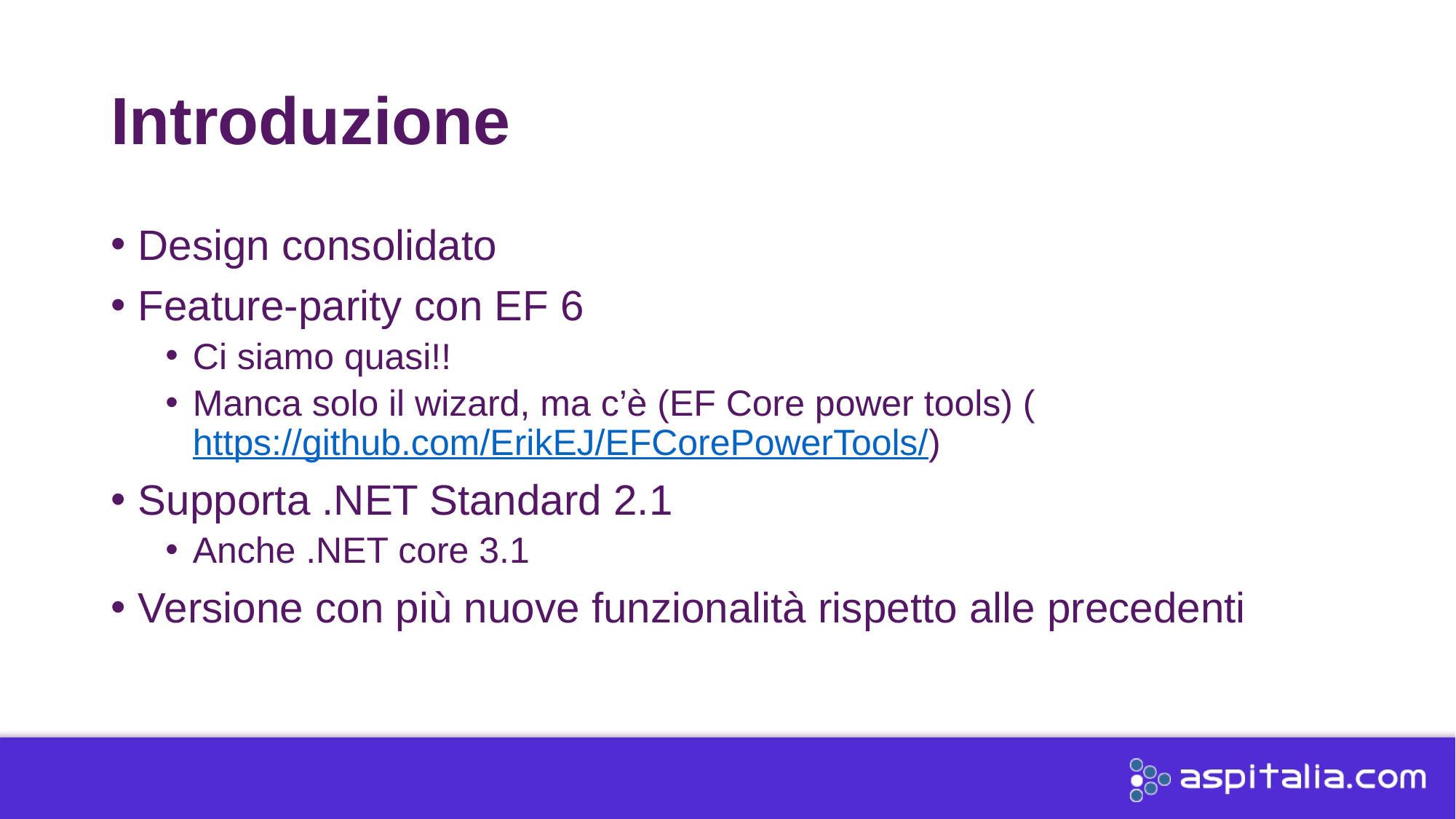

# Introduzione
Design consolidato
Feature-parity con EF 6
Ci siamo quasi!!
Manca solo il wizard, ma c’è (EF Core power tools) (https://github.com/ErikEJ/EFCorePowerTools/)
Supporta .NET Standard 2.1
Anche .NET core 3.1
Versione con più nuove funzionalità rispetto alle precedenti